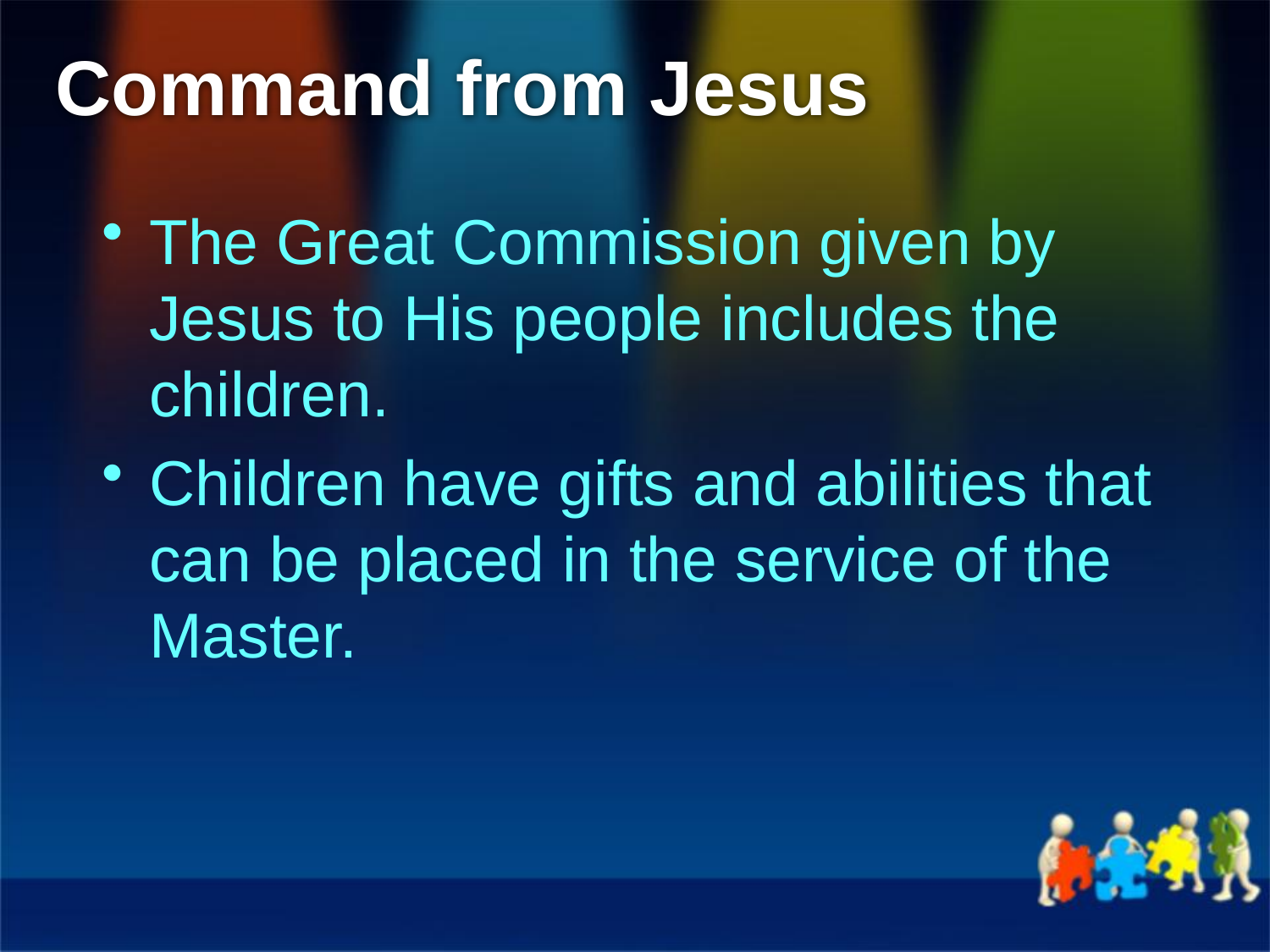

# Command from Jesus
The Great Commission given by Jesus to His people includes the children.
Children have gifts and abilities that can be placed in the service of the Master.